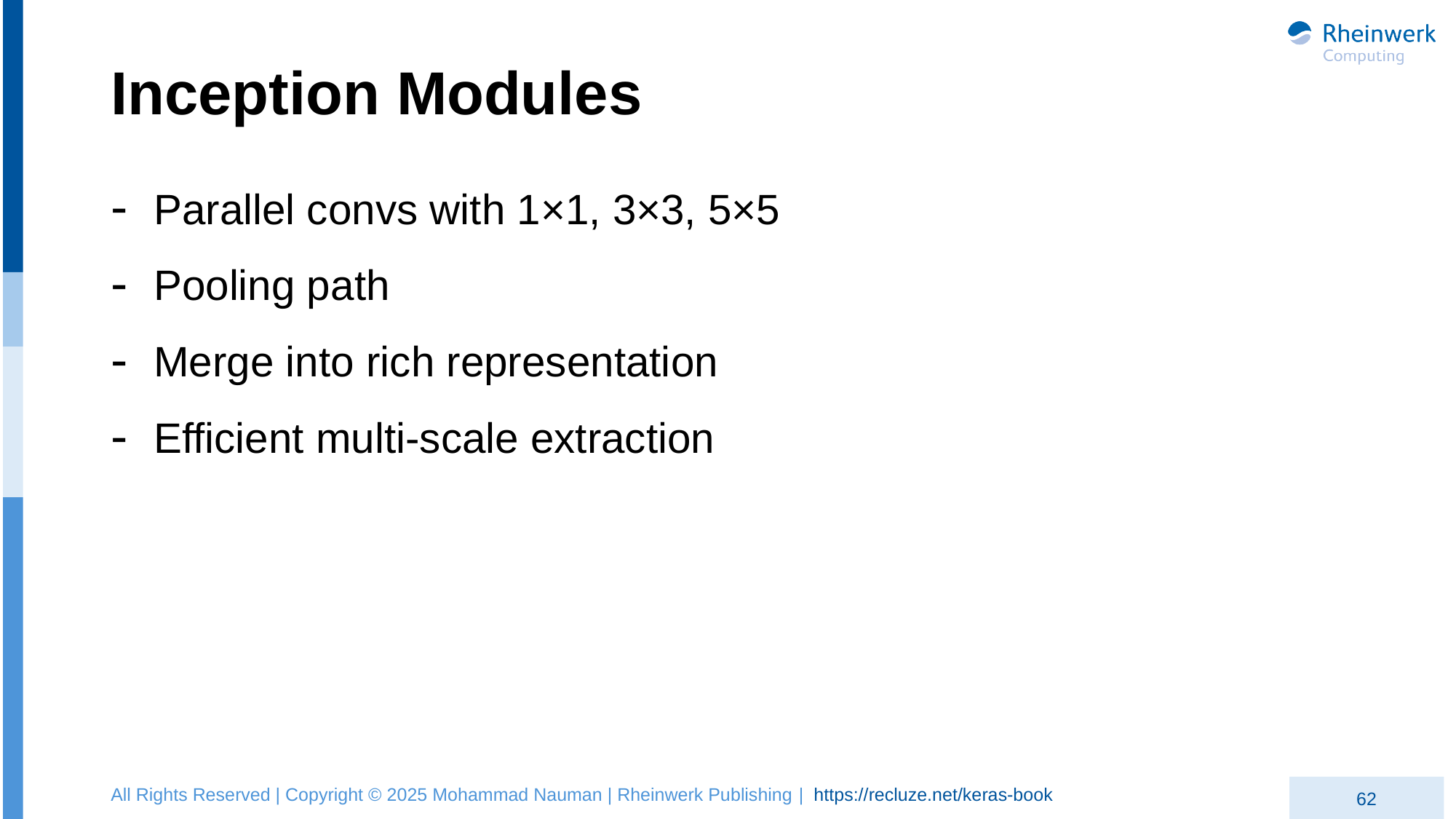

# Inception Modules
Parallel convs with 1×1, 3×3, 5×5
Pooling path
Merge into rich representation
Efficient multi-scale extraction